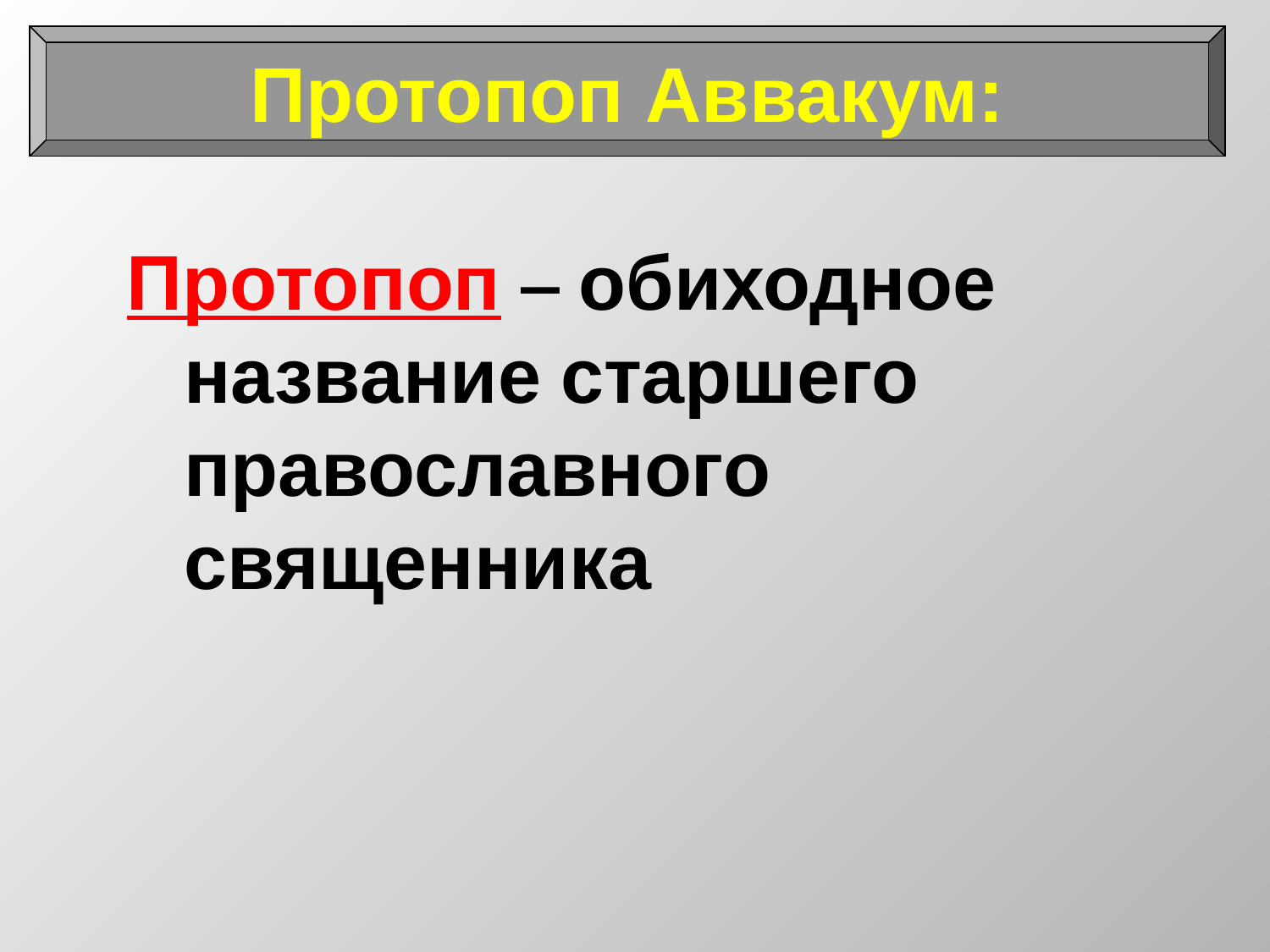

Протопоп Аввакум:
Протопоп – обиходное название старшего православного священника